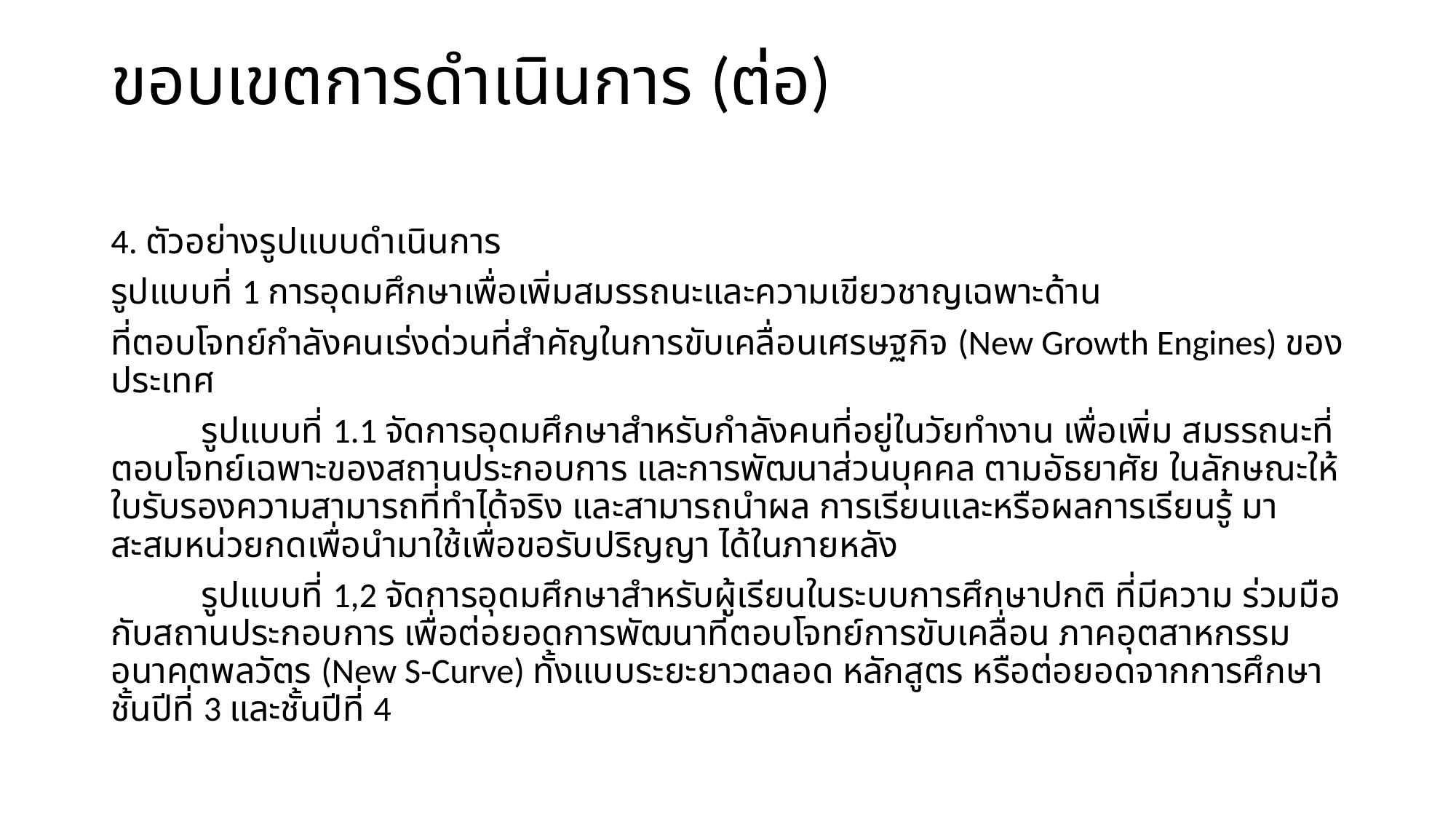

# ขอบเขตการดำเนินการ (ต่อ)
4. ตัวอย่างรูปแบบดําเนินการ
รูปแบบที่ 1 การอุดมศึกษาเพื่อเพิ่มสมรรถนะและความเขียวชาญเฉพาะด้าน
ที่ตอบโจทย์กําลังคนเร่งด่วนที่สําคัญในการขับเคลื่อนเศรษฐกิจ (New Growth Engines) ของประเทศ
	รูปแบบที่ 1.1 จัดการอุดมศึกษาสําหรับกําลังคนที่อยู่ในวัยทํางาน เพื่อเพิ่ม สมรรถนะที่ตอบโจทย์เฉพาะของสถานประกอบการ และการพัฒนาส่วนบุคคล ตามอัธยาศัย ในลักษณะให้ใบรับรองความสามารถที่ทําได้จริง และสามารถนําผล การเรียนและหรือผลการเรียนรู้ มาสะสมหน่วยกดเพื่อนํามาใช้เพื่อขอรับปริญญา ได้ในภายหลัง
	รูปแบบที่ 1,2 จัดการอุดมศึกษาสําหรับผู้เรียนในระบบการศึกษาปกติ ที่มีความ ร่วมมือกับสถานประกอบการ เพื่อต่อยอดการพัฒนาที่ตอบโจทย์การขับเคลื่อน ภาคอุตสาหกรรมอนาคตพลวัตร (New S-Curve) ทั้งแบบระยะยาวตลอด หลักสูตร หรือต่อยอดจากการศึกษาชั้นปีที่ 3 และชั้นปีที่ 4